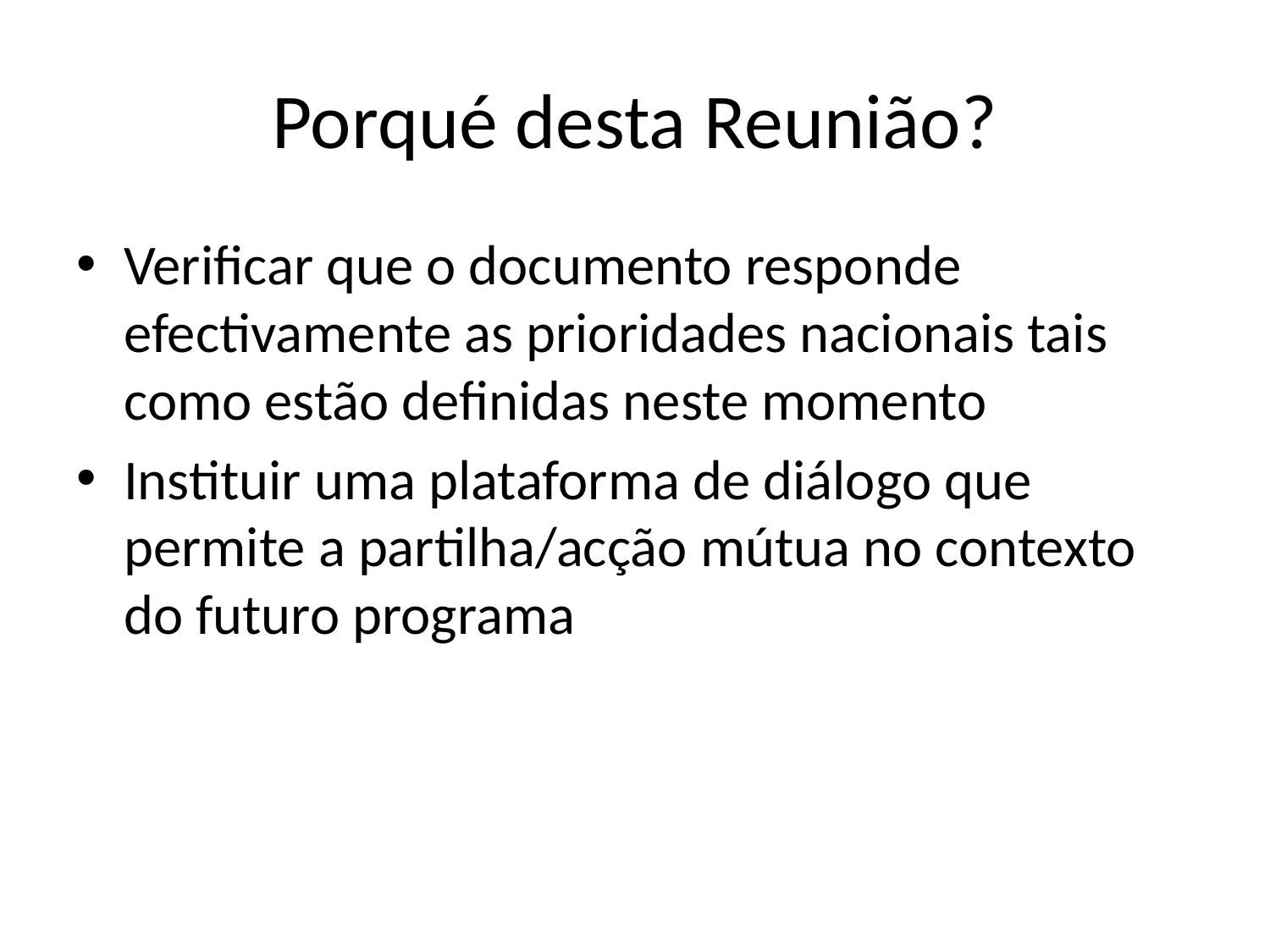

# Porqué desta Reunião?
Verificar que o documento responde efectivamente as prioridades nacionais tais como estão definidas neste momento
Instituir uma plataforma de diálogo que permite a partilha/acção mútua no contexto do futuro programa